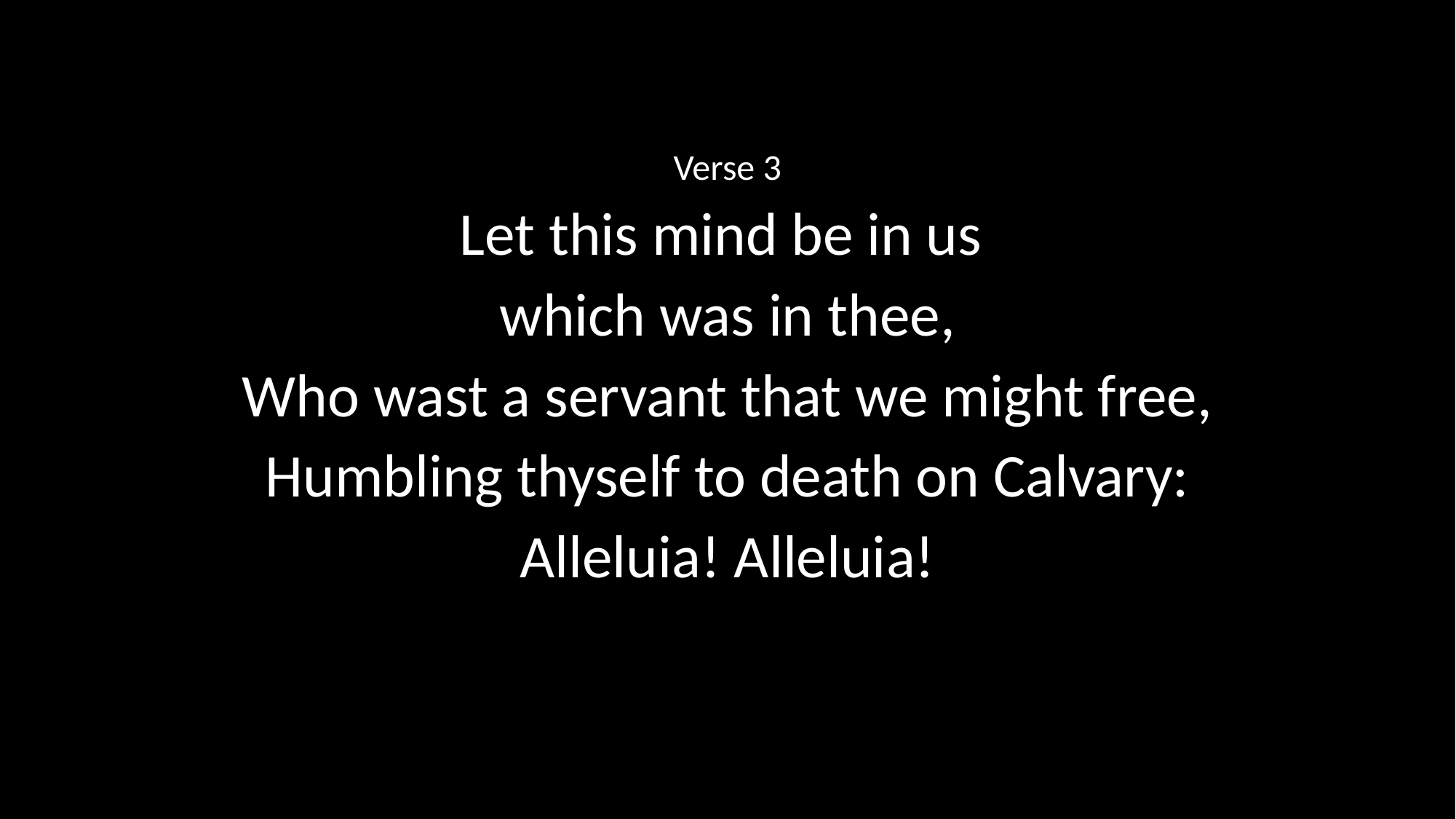

Verse 3
Let this mind be in us
which was in thee,
Who wast a servant that we might free,
Humbling thyself to death on Calvary:
Alleluia! Alleluia!